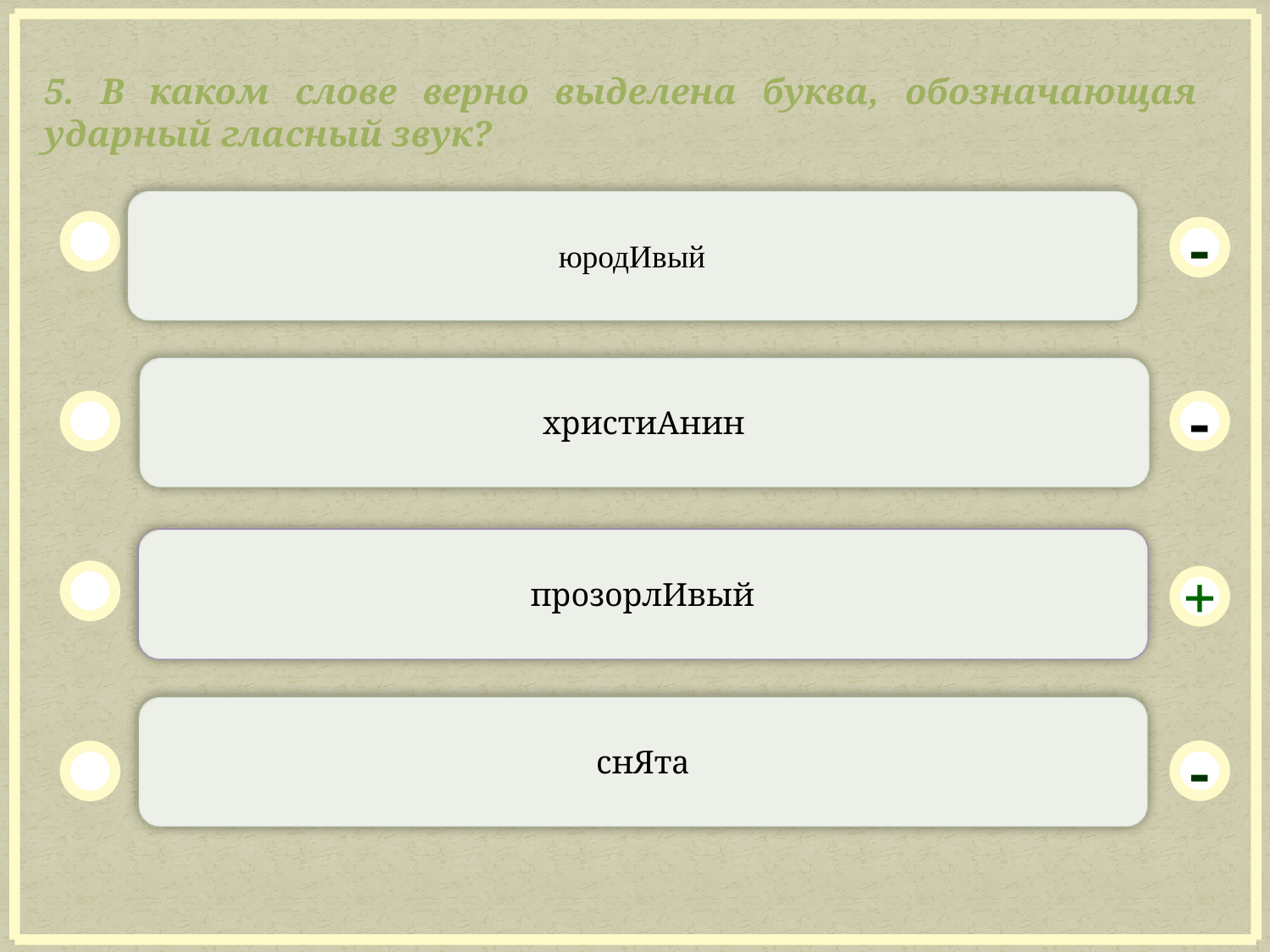

5. В каком слове верно выделена буква, обозначающая ударный гласный звук?

юродИвый

-
христиАнин

-
прозорлИвый

+
снЯта
-